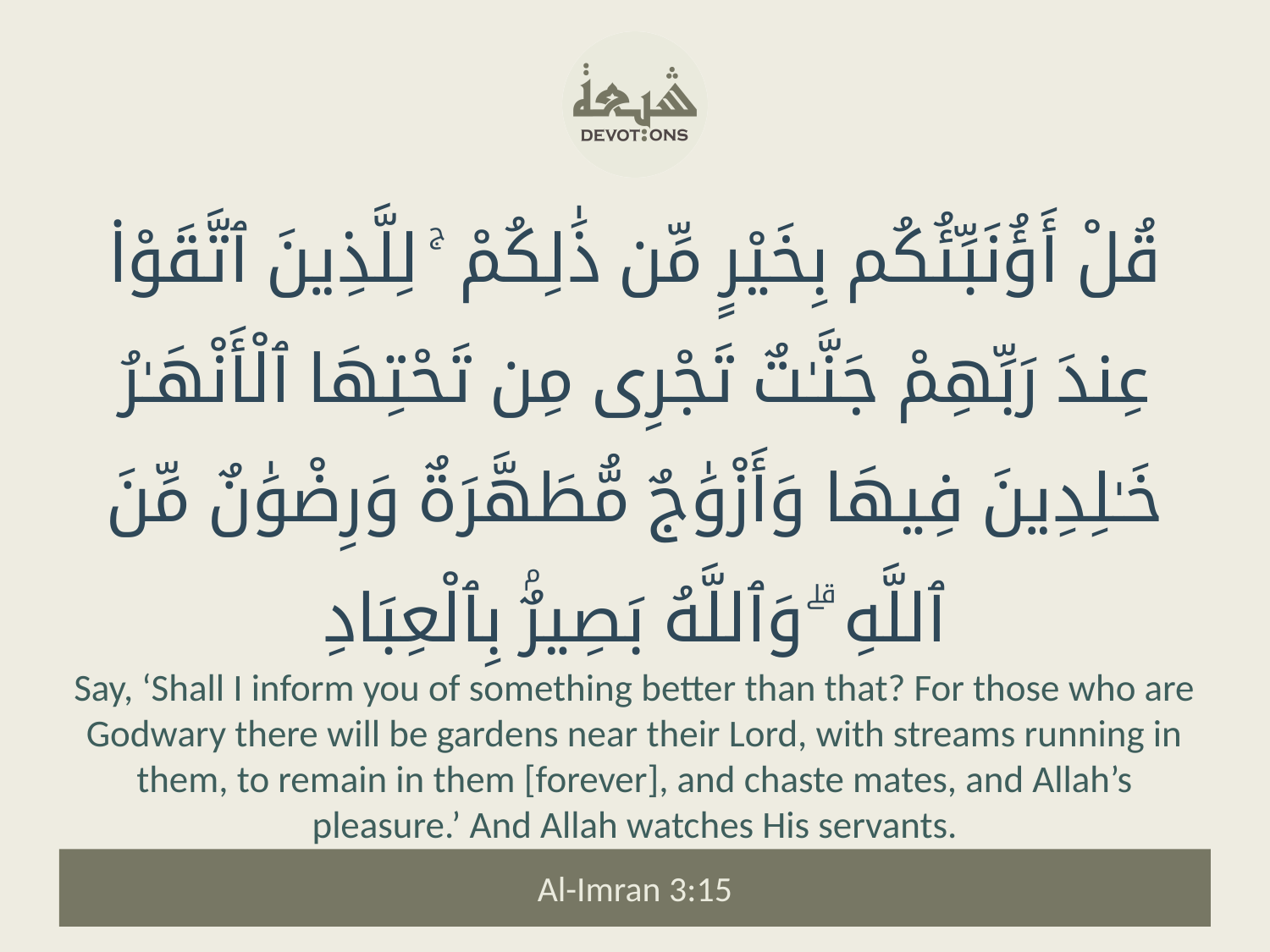

قُلْ أَؤُنَبِّئُكُم بِخَيْرٍ مِّن ذَٰلِكُمْ ۚ لِلَّذِينَ ٱتَّقَوْا۟ عِندَ رَبِّهِمْ جَنَّـٰتٌ تَجْرِى مِن تَحْتِهَا ٱلْأَنْهَـٰرُ خَـٰلِدِينَ فِيهَا وَأَزْوَٰجٌ مُّطَهَّرَةٌ وَرِضْوَٰنٌ مِّنَ ٱللَّهِ ۗ وَٱللَّهُ بَصِيرٌۢ بِٱلْعِبَادِ
Say, ‘Shall I inform you of something better than that? For those who are Godwary there will be gardens near their Lord, with streams running in them, to remain in them [forever], and chaste mates, and Allah’s pleasure.’ And Allah watches His servants.
Al-Imran 3:15